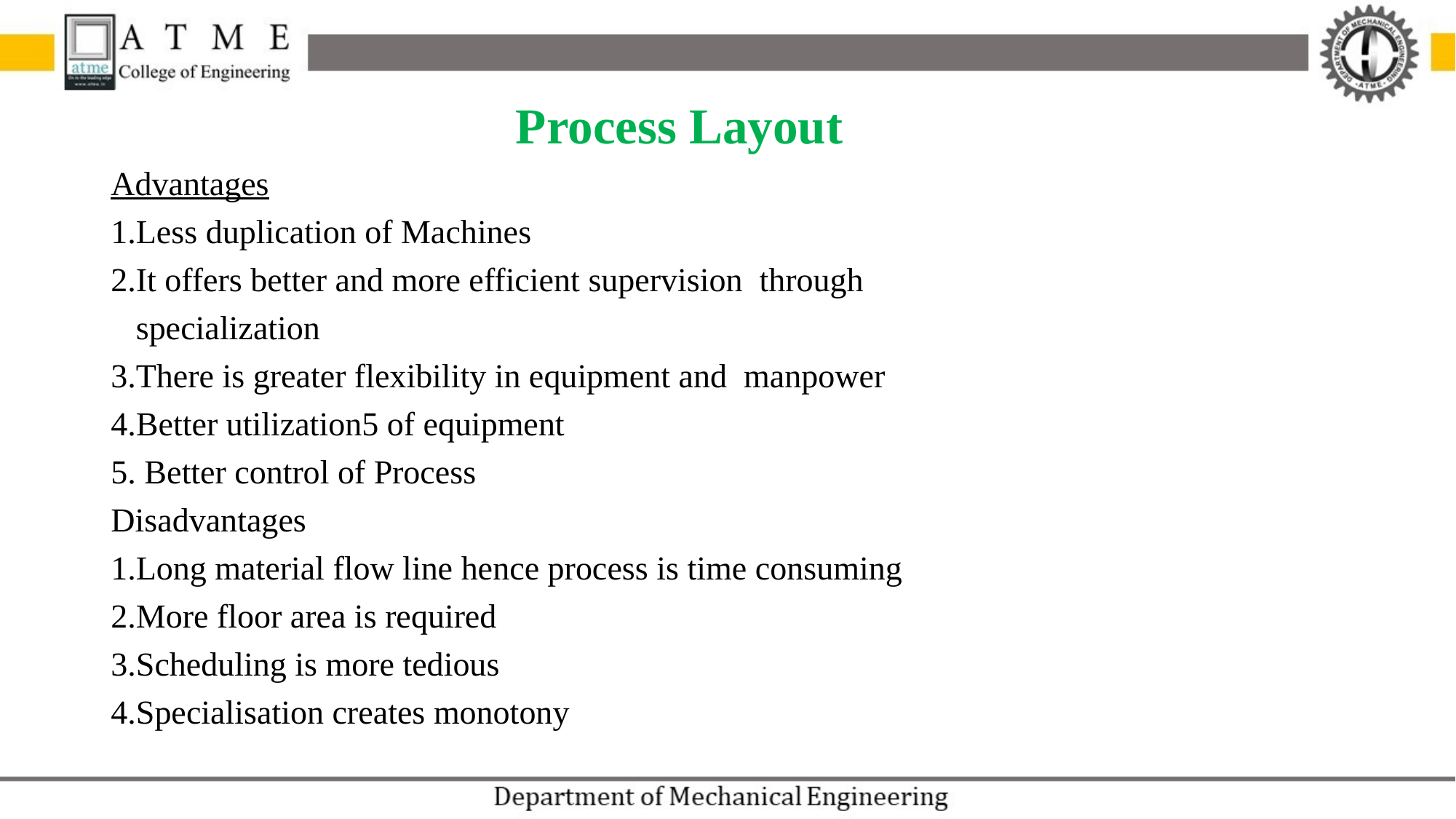

Process Layout
Advantages
1.Less duplication of Machines
2.It offers better and more efficient supervision  through
   specialization
3.There is greater flexibility in equipment and  manpower
4.Better utilization5 of equipment
5. Better control of Process
Disadvantages
1.Long material flow line hence process is time consuming
2.More floor area is required
3.Scheduling is more tedious
4.Specialisation creates monotony